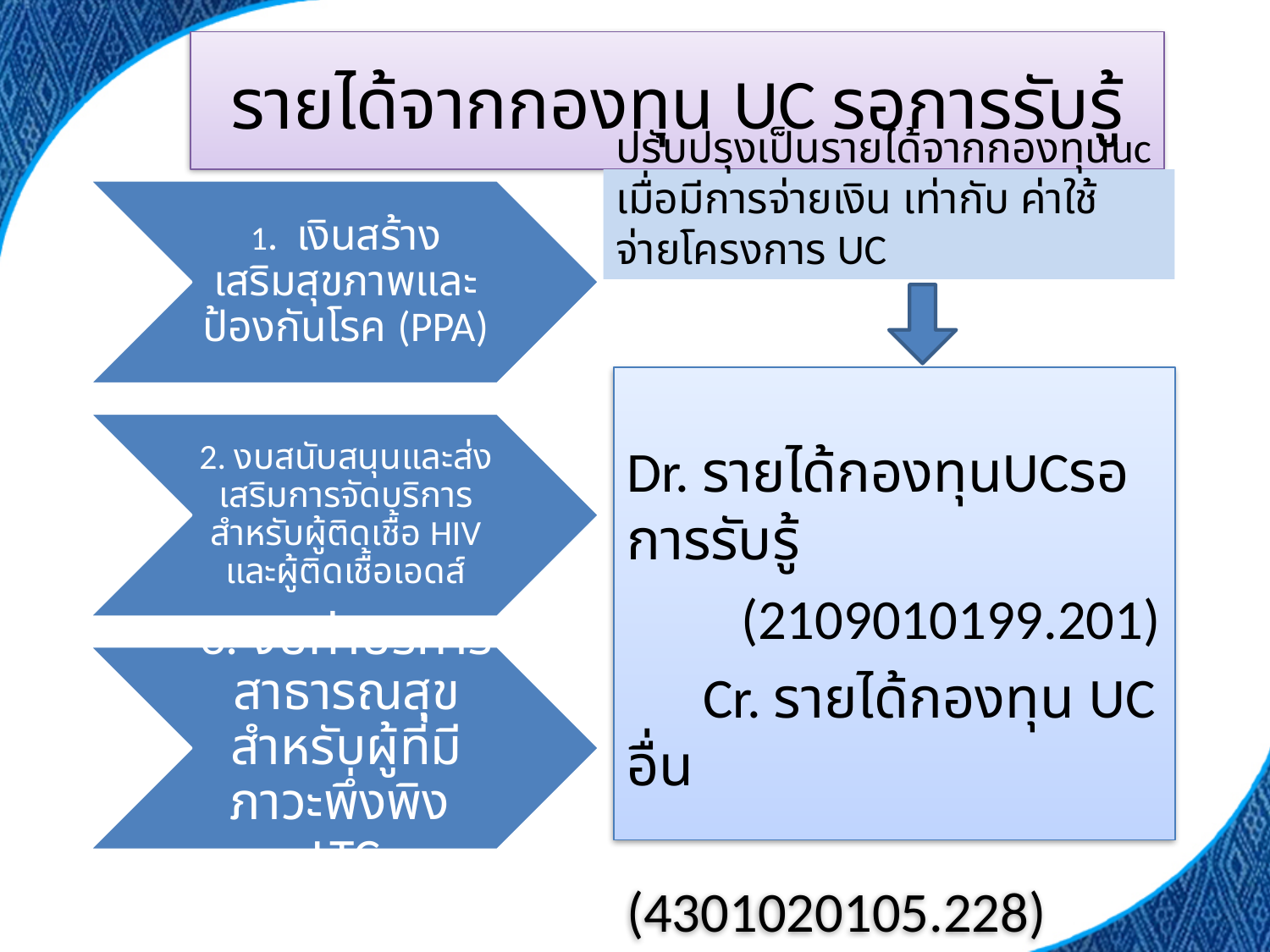

# รายได้จากกองทุน UC รอการรับรู้
ปรับปรุงเป็นรายได้จากกองทุนuc เมื่อมีการจ่ายเงิน เท่ากับ ค่าใช้จ่ายโครงการ UC
1.  เงินสร้างเสริมสุขภาพและป้องกันโรค (PPA)
2. งบสนับสนุนและส่งเสริมการจัดบริการสำหรับผู้ติดเชื้อ HIV และผู้ติดเชื้อเอดส์
3. งบค่าบริการสาธารณสุขสำหรับผู้ที่มีภาวะพึ่งพิง  LTC

Dr. รายได้กองทุนUCรอการรับรู้
         (2109010199.201)
      Cr. รายได้กองทุน UC อื่น
              (4301020105.228)